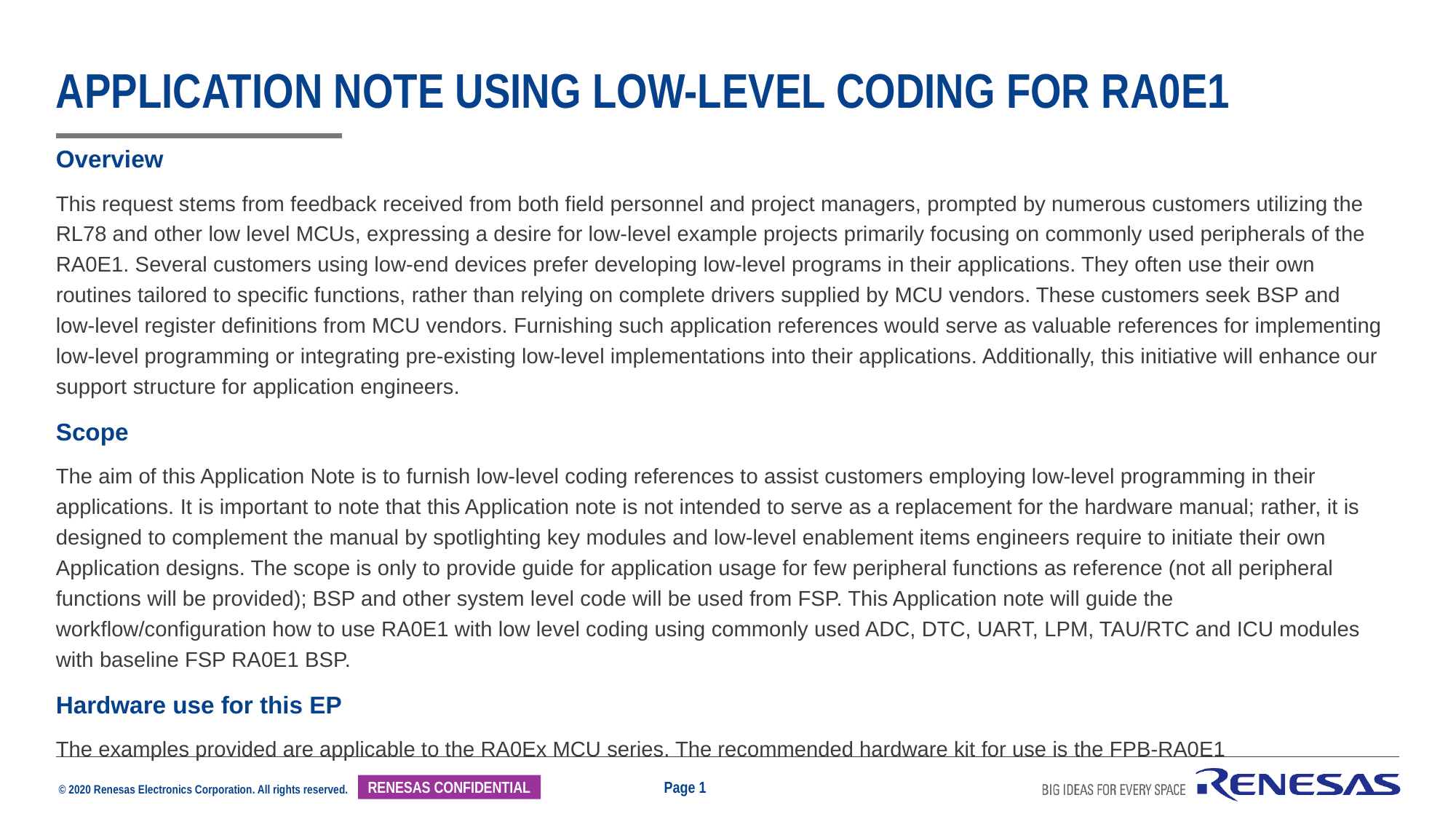

# Application Note using Low-level coding for RA0E1
Overview
This request stems from feedback received from both field personnel and project managers, prompted by numerous customers utilizing the RL78 and other low level MCUs, expressing a desire for low-level example projects primarily focusing on commonly used peripherals of the RA0E1. Several customers using low-end devices prefer developing low-level programs in their applications. They often use their own routines tailored to specific functions, rather than relying on complete drivers supplied by MCU vendors. These customers seek BSP and low-level register definitions from MCU vendors. Furnishing such application references would serve as valuable references for implementing low-level programming or integrating pre-existing low-level implementations into their applications. Additionally, this initiative will enhance our support structure for application engineers.
Scope
The aim of this Application Note is to furnish low-level coding references to assist customers employing low-level programming in their applications. It is important to note that this Application note is not intended to serve as a replacement for the hardware manual; rather, it is designed to complement the manual by spotlighting key modules and low-level enablement items engineers require to initiate their own Application designs. The scope is only to provide guide for application usage for few peripheral functions as reference (not all peripheral functions will be provided); BSP and other system level code will be used from FSP. This Application note will guide the workflow/configuration how to use RA0E1 with low level coding using commonly used ADC, DTC, UART, LPM, TAU/RTC and ICU modules with baseline FSP RA0E1 BSP.
Hardware use for this EP
The examples provided are applicable to the RA0Ex MCU series. The recommended hardware kit for use is the FPB-RA0E1